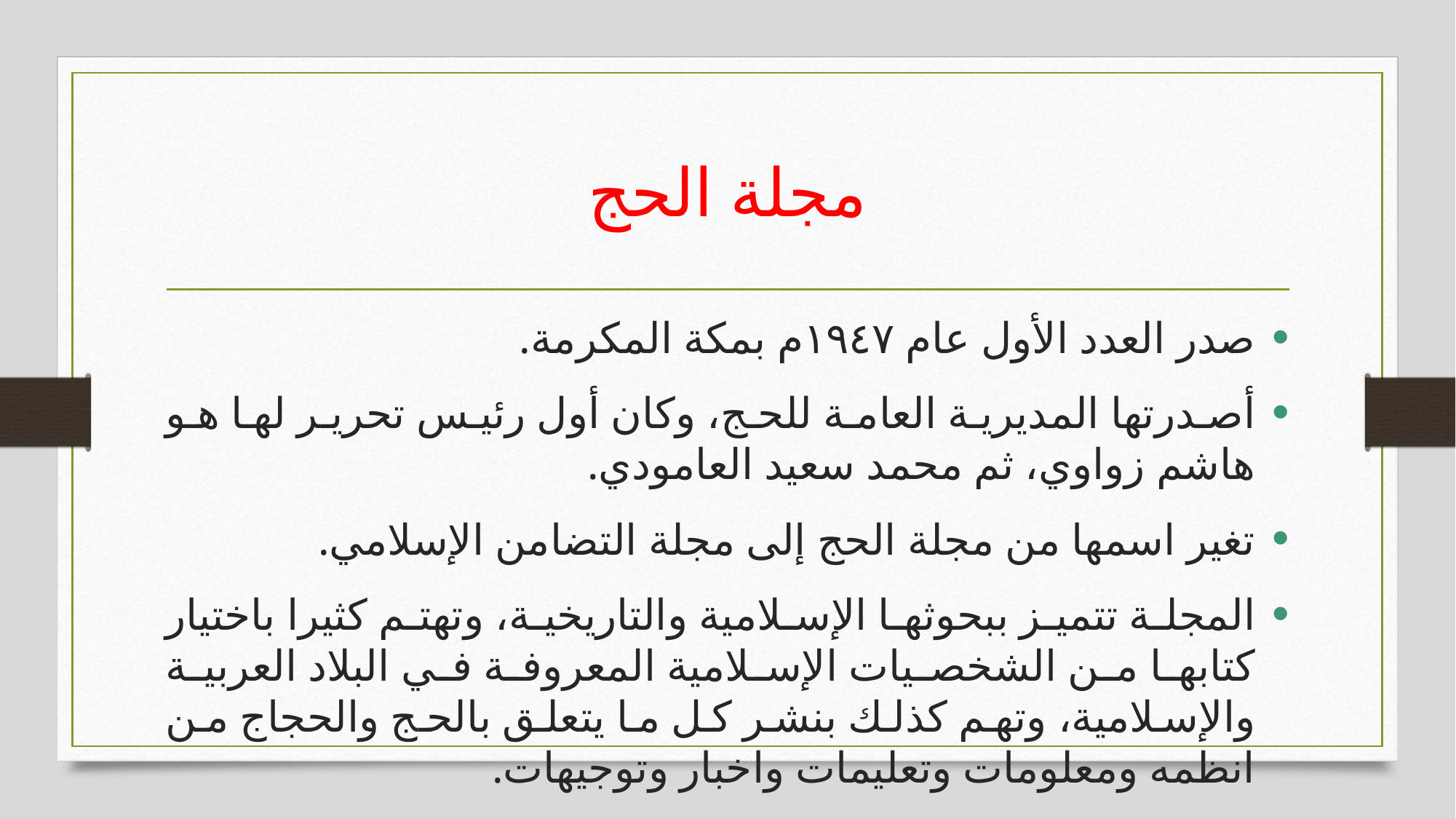

# مجلة الحج
صدر العدد الأول عام ١٩٤٧م بمكة المكرمة.
أصدرتها المديرية العامة للحج، وكان أول رئيس تحرير لها هو هاشم زواوي، ثم محمد سعيد العامودي.
تغير اسمها من مجلة الحج إلى مجلة التضامن الإسلامي.
المجلة تتميز ببحوثها الإسلامية والتاريخية، وتهتم كثيرا باختيار كتابها من الشخصيات الإسلامية المعروفة في البلاد العربية والإسلامية، وتهم كذلك بنشر كل ما يتعلق بالحج والحجاج من انظمه ومعلومات وتعليمات واخبار وتوجيهات.